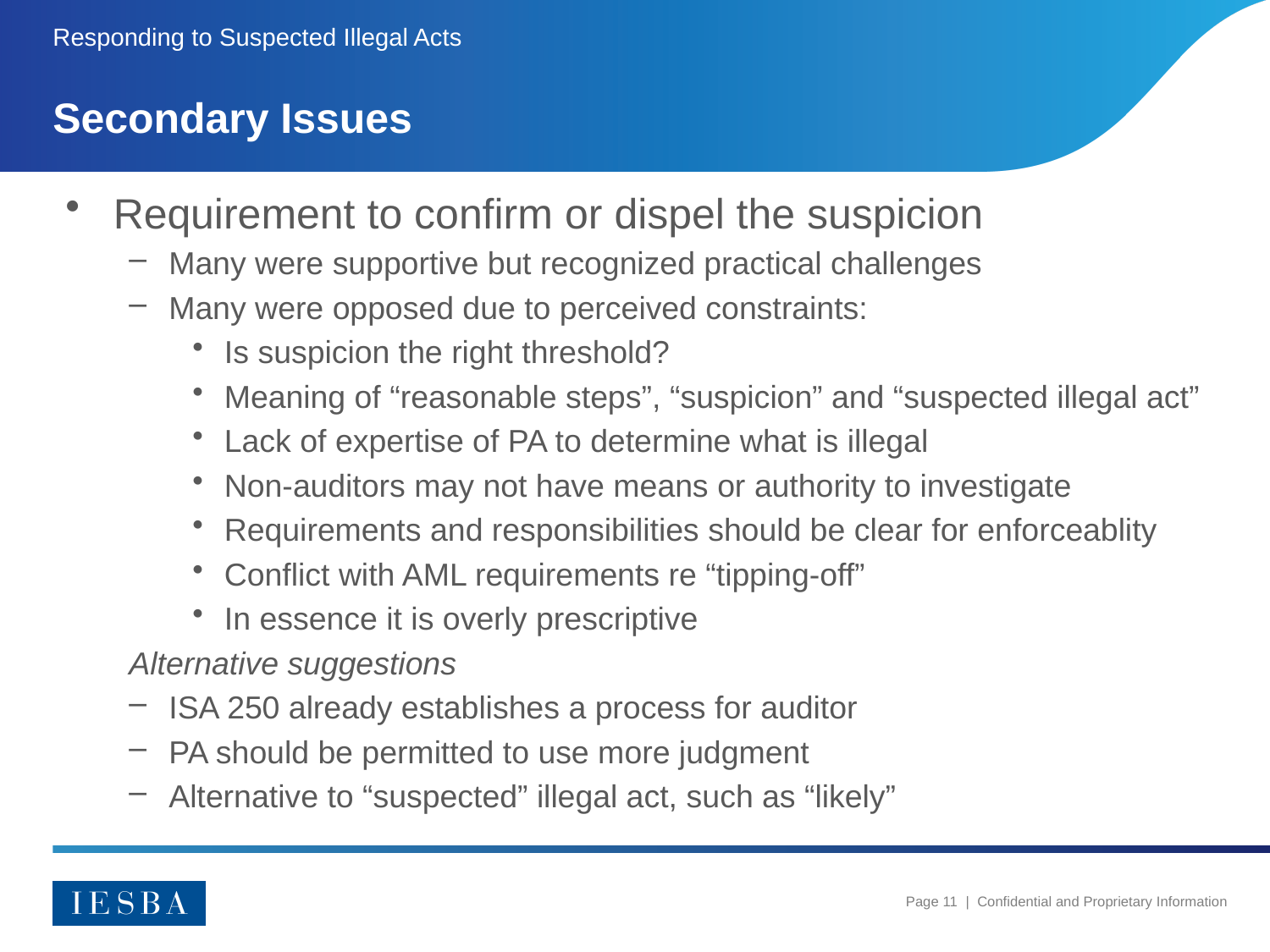

Responding to Suspected Illegal Acts

# Secondary Issues
Requirement to confirm or dispel the suspicion
Many were supportive but recognized practical challenges
Many were opposed due to perceived constraints:
Is suspicion the right threshold?
Meaning of “reasonable steps”, “suspicion” and “suspected illegal act”
Lack of expertise of PA to determine what is illegal
Non-auditors may not have means or authority to investigate
Requirements and responsibilities should be clear for enforceablity
Conflict with AML requirements re “tipping-off”
In essence it is overly prescriptive
Alternative suggestions
ISA 250 already establishes a process for auditor
PA should be permitted to use more judgment
Alternative to “suspected” illegal act, such as “likely”